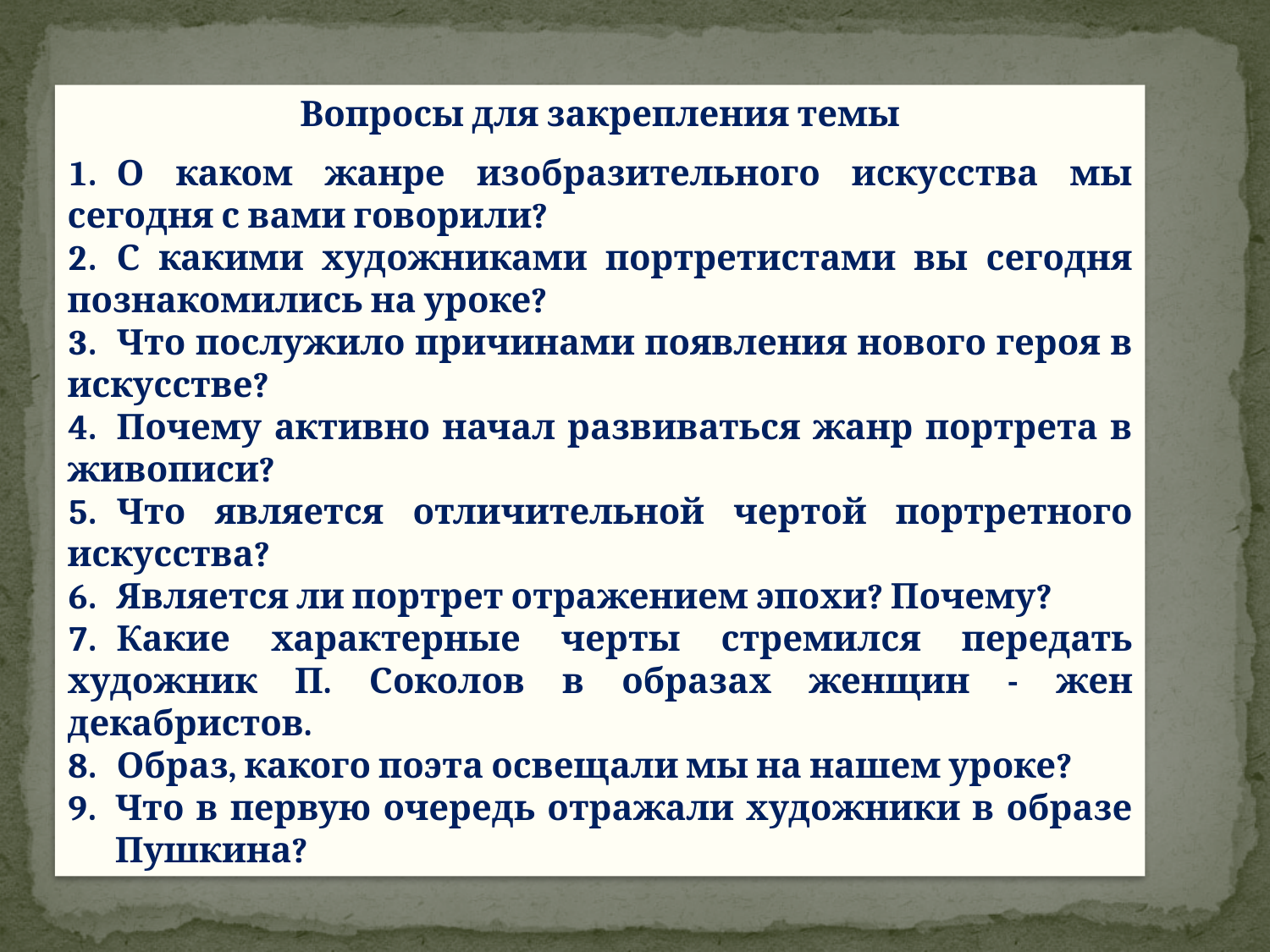

Вопросы для закрепления темы

1.	О каком жанре изобразительного искусства мы сегодня с вами говорили?
2.	С какими художниками портретистами вы сегодня познакомились на уроке?
3.	Что послужило причинами появления нового героя в искусстве?
4.	Почему активно начал развиваться жанр портрета в живописи?
5.	Что является отличительной чертой портретного искусства?
6.	Является ли портрет отражением эпохи? Почему?
7.	Какие характерные черты стремился передать художник П. Соколов в образах женщин - жен декабристов.
8.	Образ, какого поэта освещали мы на нашем уроке?
Что в первую очередь отражали художники в образе Пушкина?